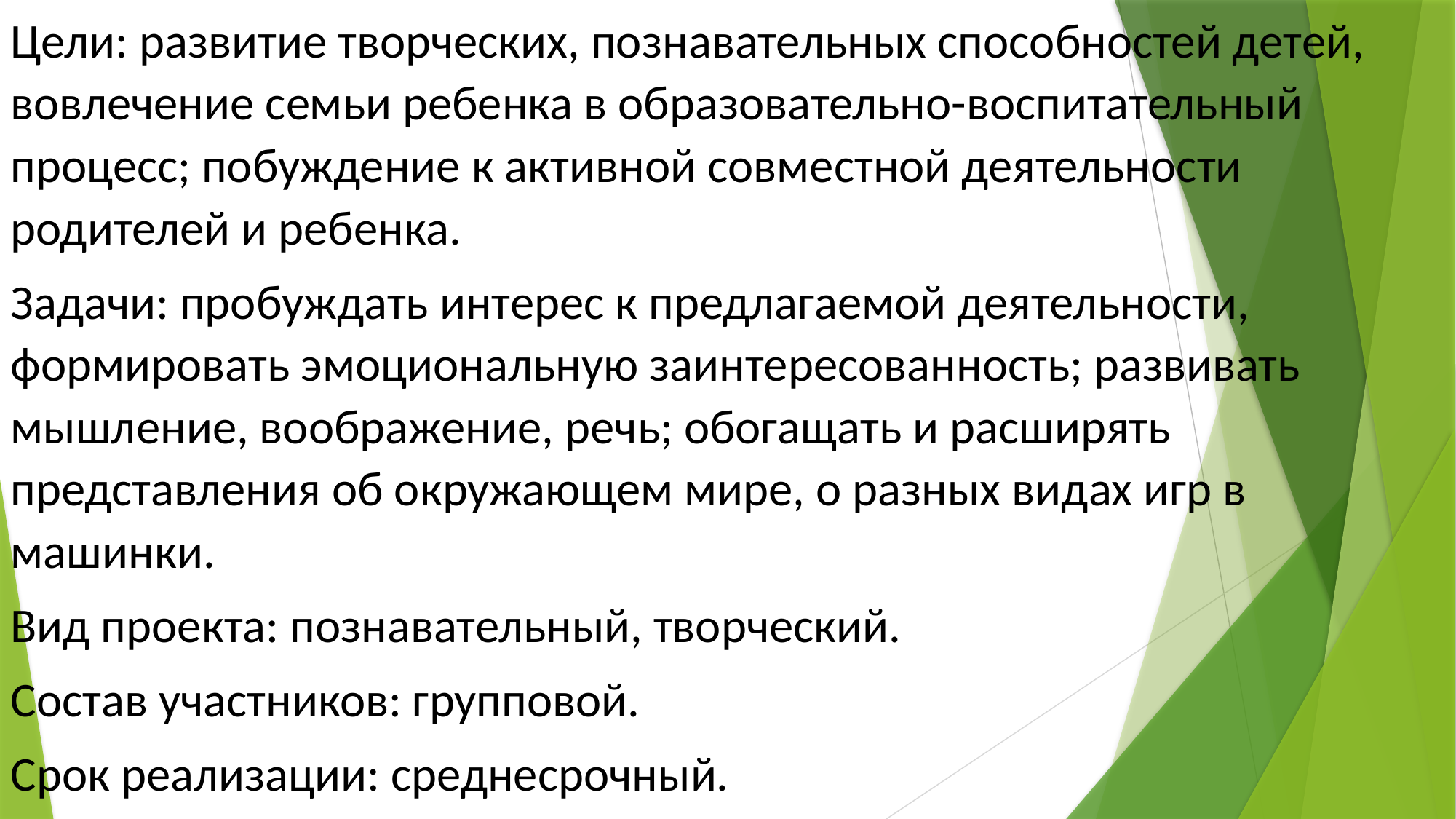

Цели: развитие творческих, познавательных способностей детей, вовлечение семьи ребенка в образовательно-воспитательный процесс; побуждение к активной совместной деятельности родителей и ребенка.
Задачи: пробуждать интерес к предлагаемой деятельности, формировать эмоциональную заинтересованность; развивать мышление, воображение, речь; обогащать и расширять представления об окружающем мире, о разных видах игр в машинки.
Вид проекта: познавательный, творческий.
Состав участников: групповой.
Срок реализации: среднесрочный.